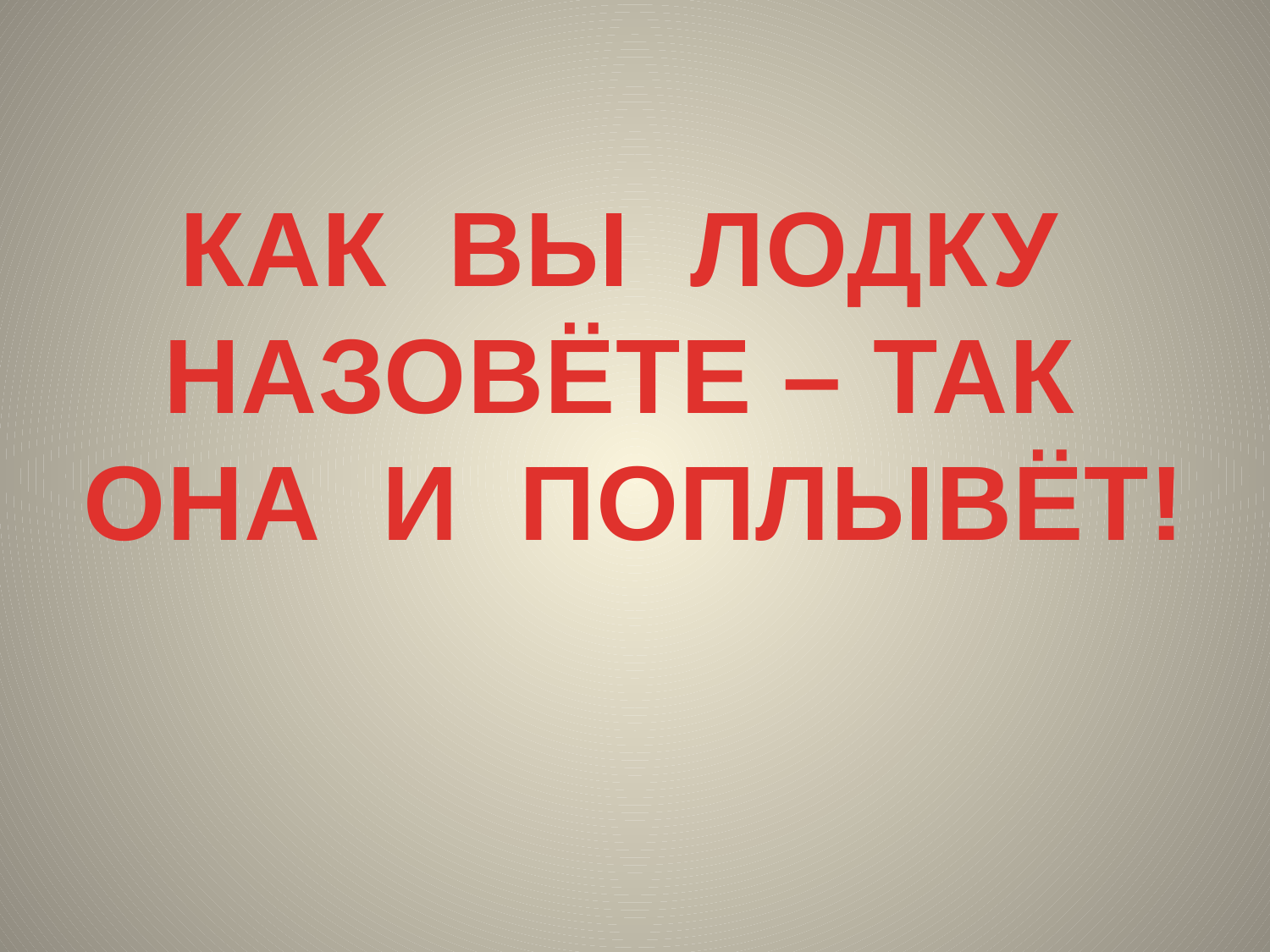

# КАК  ВЫ  ЛОДКУ  НАЗОВЁТЕ – ТАК  ОНА  И  ПОПЛЫВЁТ!